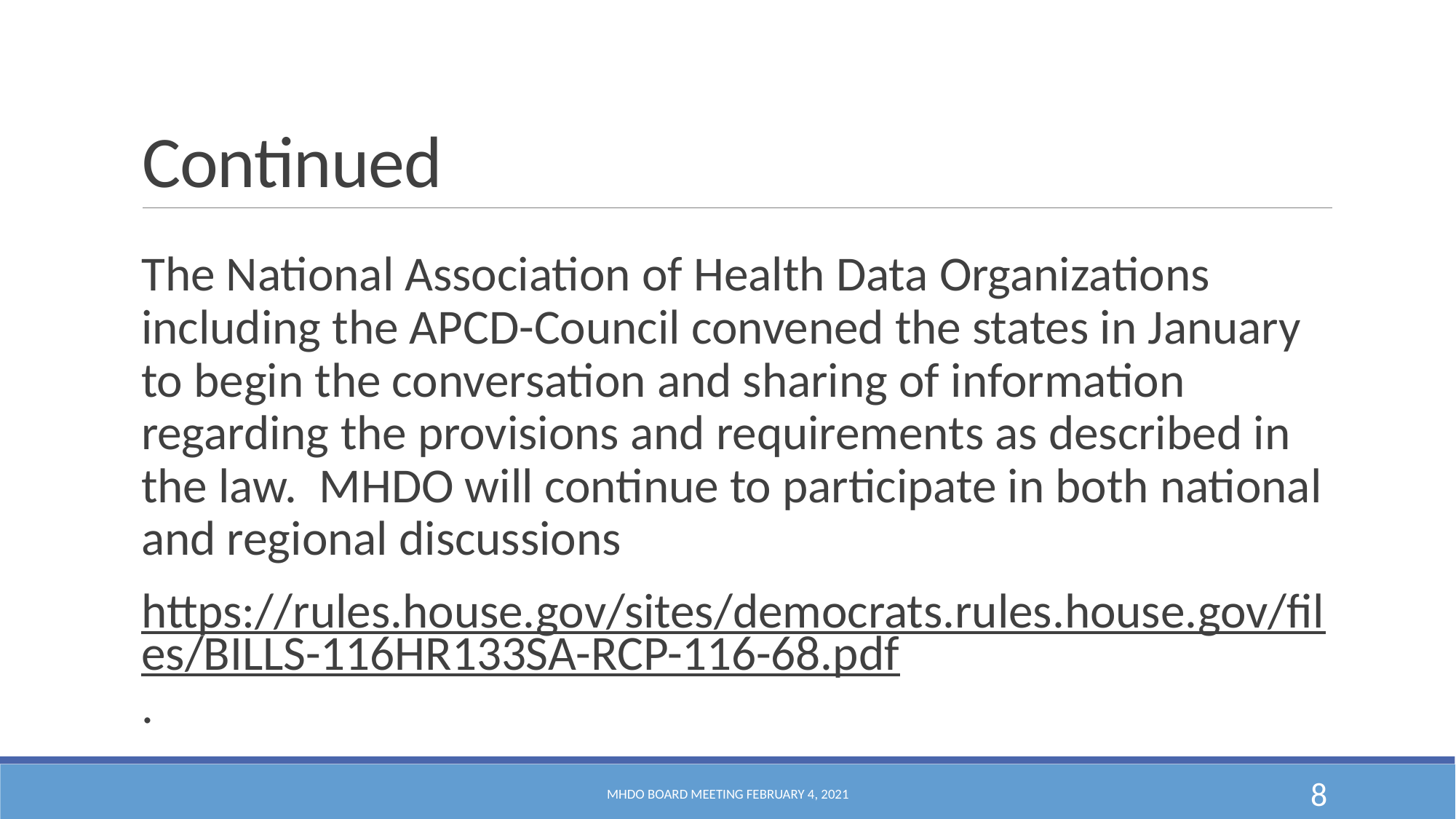

# Continued
The National Association of Health Data Organizations including the APCD-Council convened the states in January to begin the conversation and sharing of information regarding the provisions and requirements as described in the law.  MHDO will continue to participate in both national and regional discussions
https://rules.house.gov/sites/democrats.rules.house.gov/files/BILLS-116HR133SA-RCP-116-68.pdf.
MHDO Board Meeting February 4, 2021
8